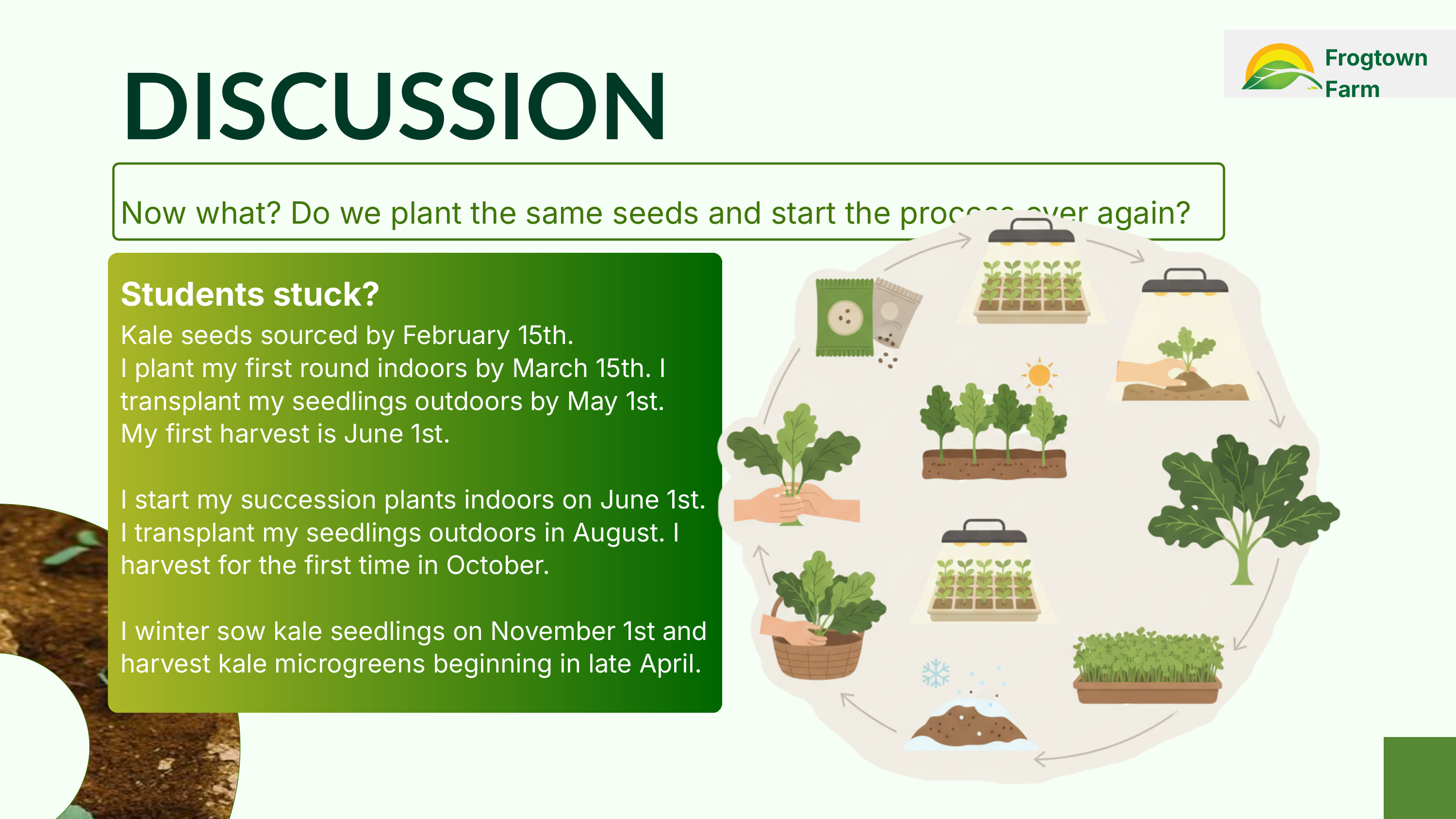

FrogtownFarm
DISCUSSION

Now what? Do we plant the same seeds and start the process over again?

Students stuck?
Kale seeds sourced by February 15th.
I plant my first round indoors by March 15th. I transplant my seedlings outdoors by May 1st. My first harvest is June 1st.

I start my succession plants indoors on June 1st. I transplant my seedlings outdoors in August. I harvest for the first time in October.

I winter sow kale seedlings on November 1st and harvest kale microgreens beginning in late April.